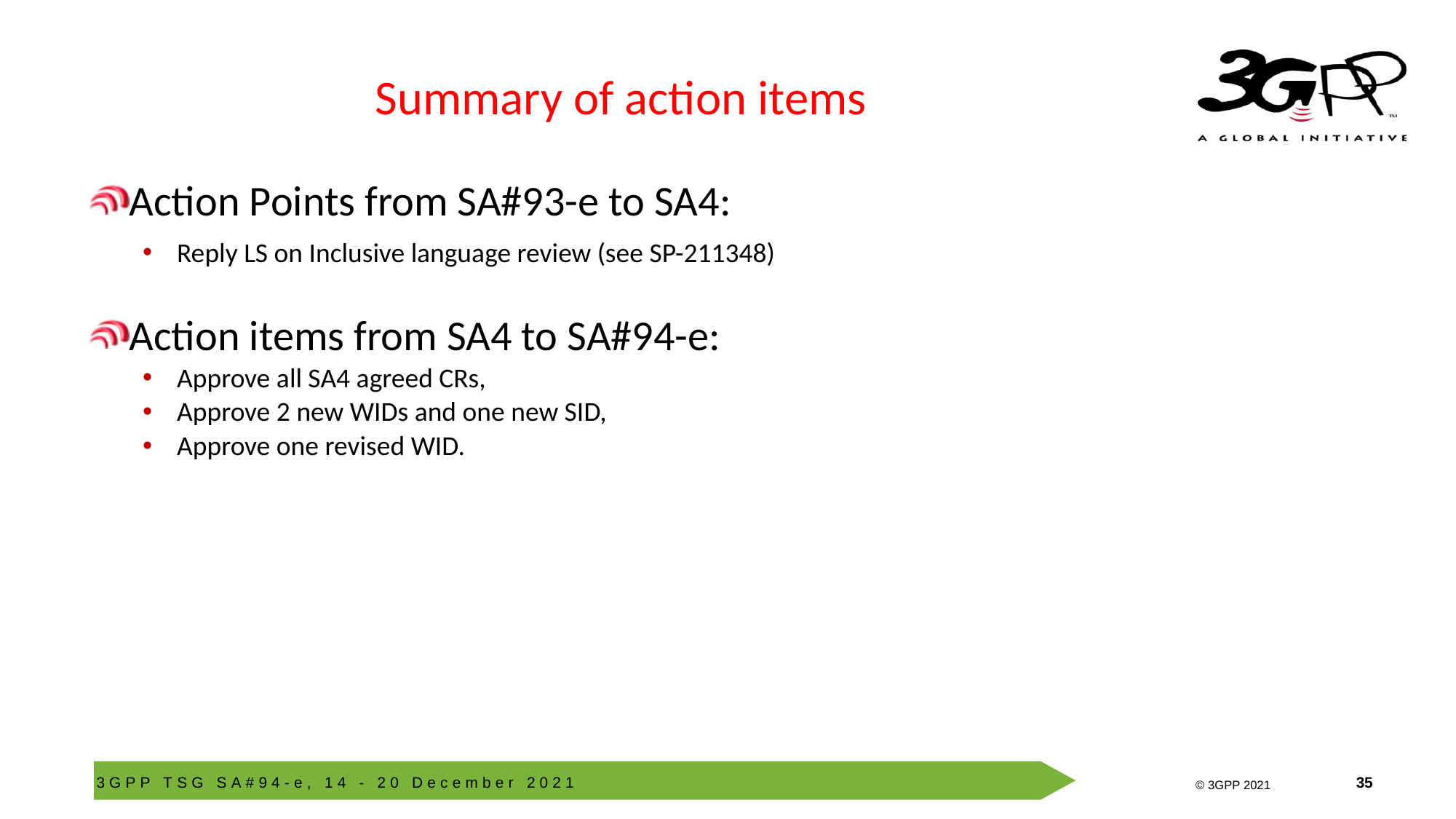

# Summary of action items
Action Points from SA#93-e to SA4:
Reply LS on Inclusive language review (see SP-211348)
Action items from SA4 to SA#94-e:
Approve all SA4 agreed CRs,
Approve 2 new WIDs and one new SID,
Approve one revised WID.